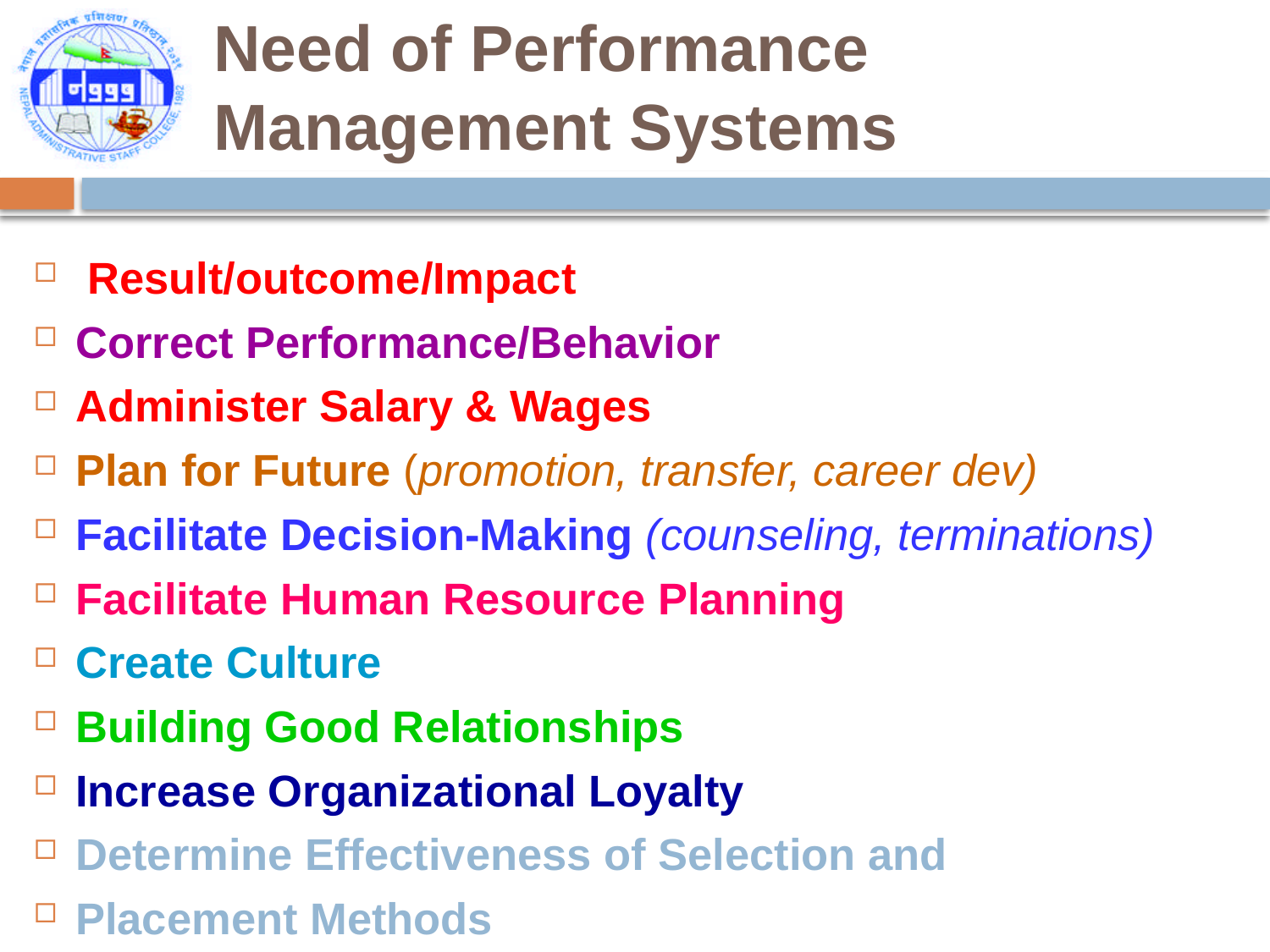

# Need of Performance Management Systems
 Result/outcome/Impact
Correct Performance/Behavior
Administer Salary & Wages
Plan for Future (promotion, transfer, career dev)
Facilitate Decision-Making (counseling, terminations)
Facilitate Human Resource Planning
Create Culture
Building Good Relationships
Increase Organizational Loyalty
Determine Effectiveness of Selection and
Placement Methods